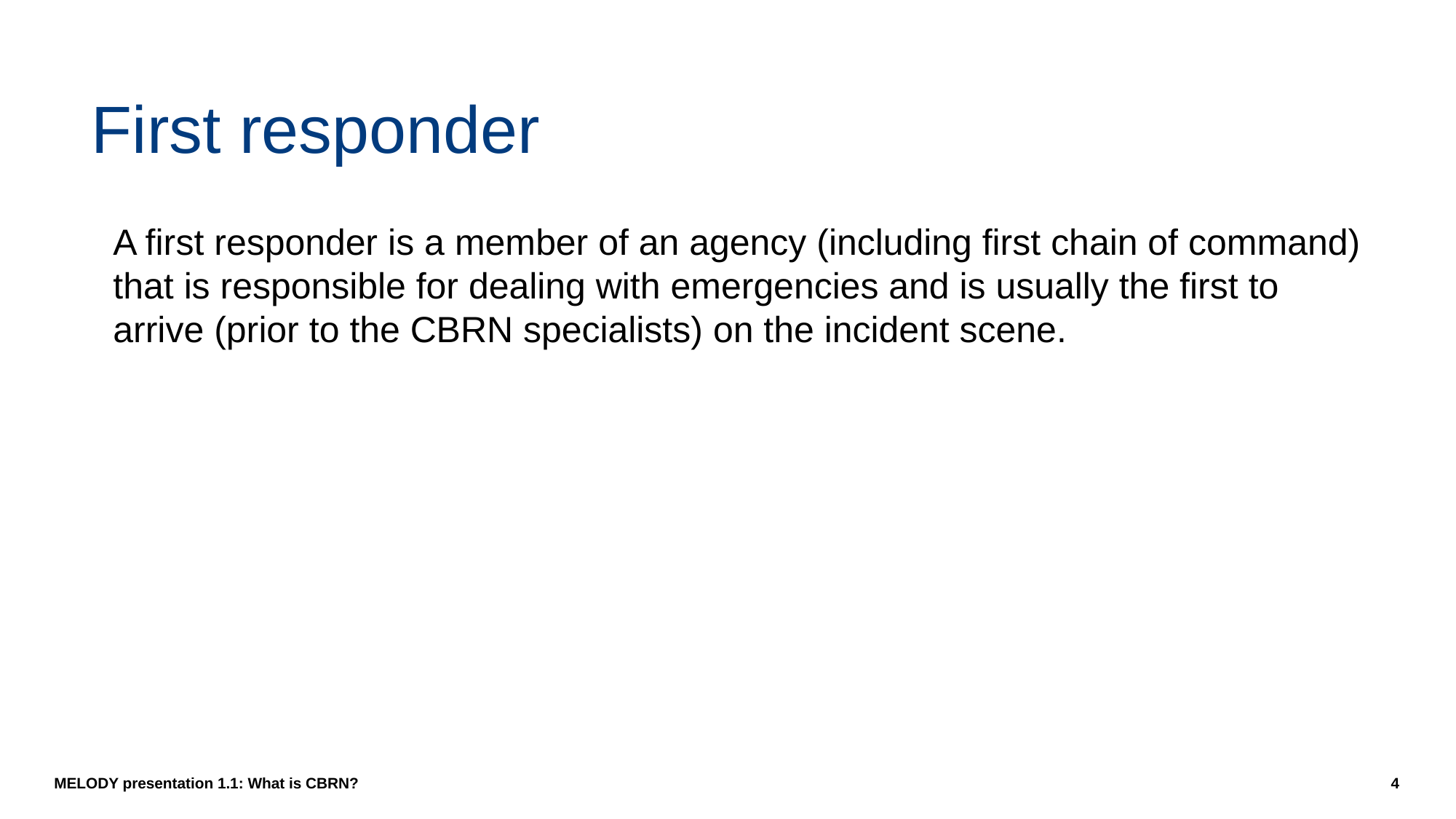

# First responder
A first responder is a member of an agency (including first chain of command) that is responsible for dealing with emergencies and is usually the first to arrive (prior to the CBRN specialists) on the incident scene.

MELODY presentation 1.1: What is CBRN?
4